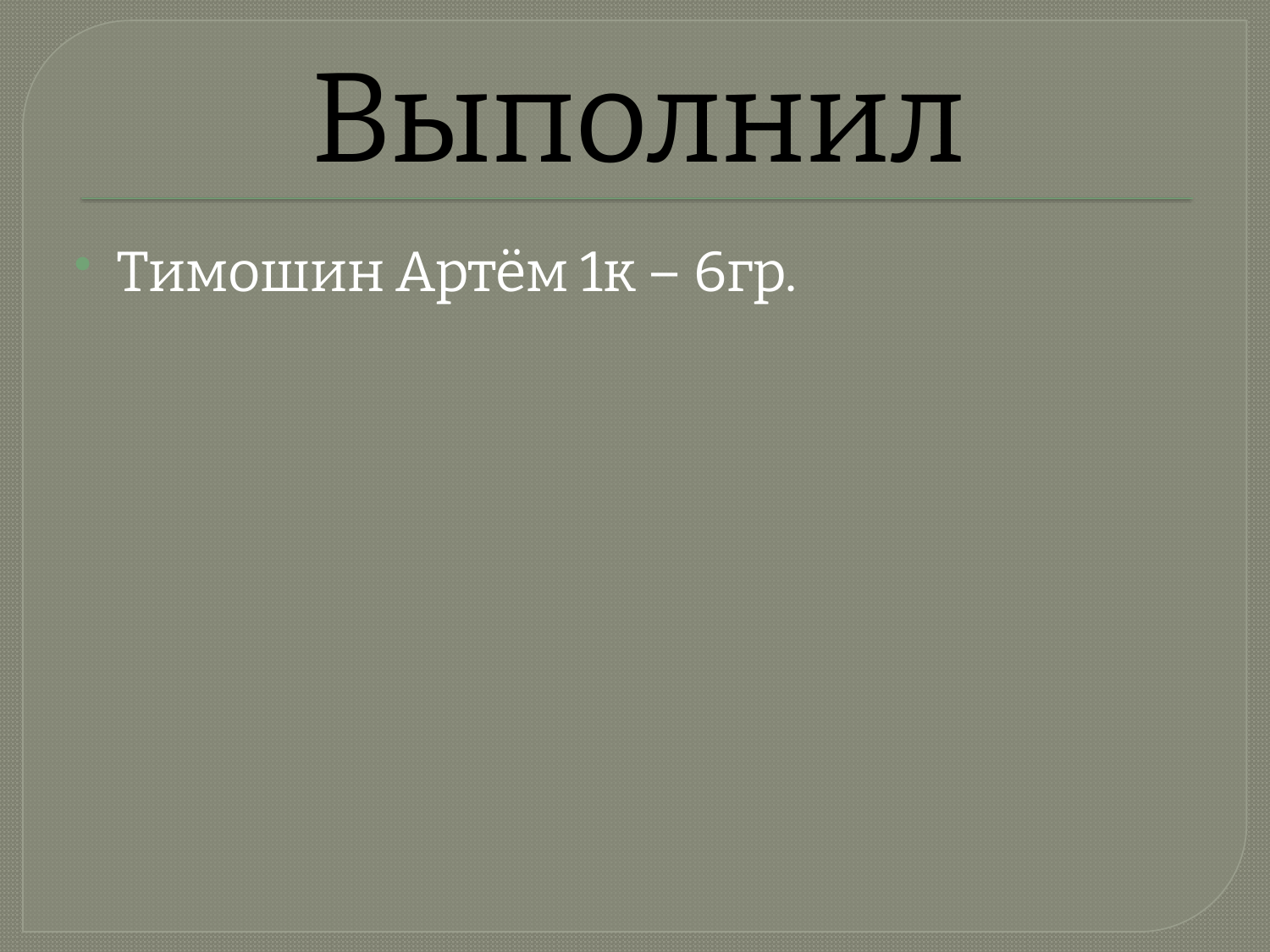

# Выполнил
Тимошин Артём 1к – 6гр.